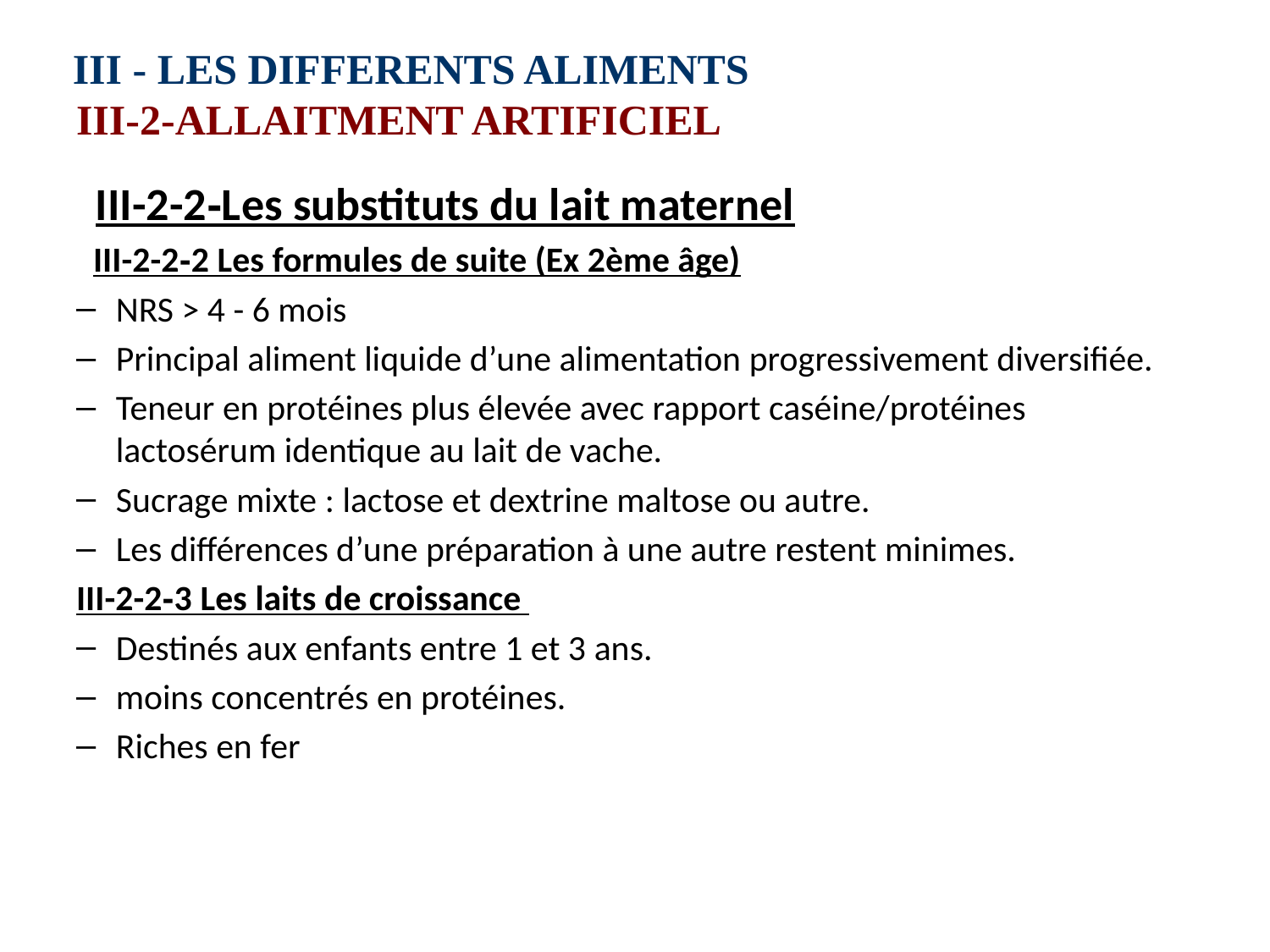

# III ‑ LES DIFFERENTS ALIMENTS III-2‑ALLAITMENT ARTIFICIEL
        III-2-2‑Les substituts du lait maternel
          III-2-2‑2 Les formules de suite (Ex 2ème âge)
NRS > 4 - 6 mois
Principal aliment liquide d’une alimentation progressivement diversifiée.
Teneur en protéines plus élevée avec rapport caséine/protéines lactosérum identique au lait de vache.
Sucrage mixte : lactose et dextrine maltose ou autre.
Les différences d’une préparation à une autre restent minimes.
III-2-2‑3 Les laits de croissance
Destinés aux enfants entre 1 et 3 ans.
moins concentrés en protéines.
Riches en fer